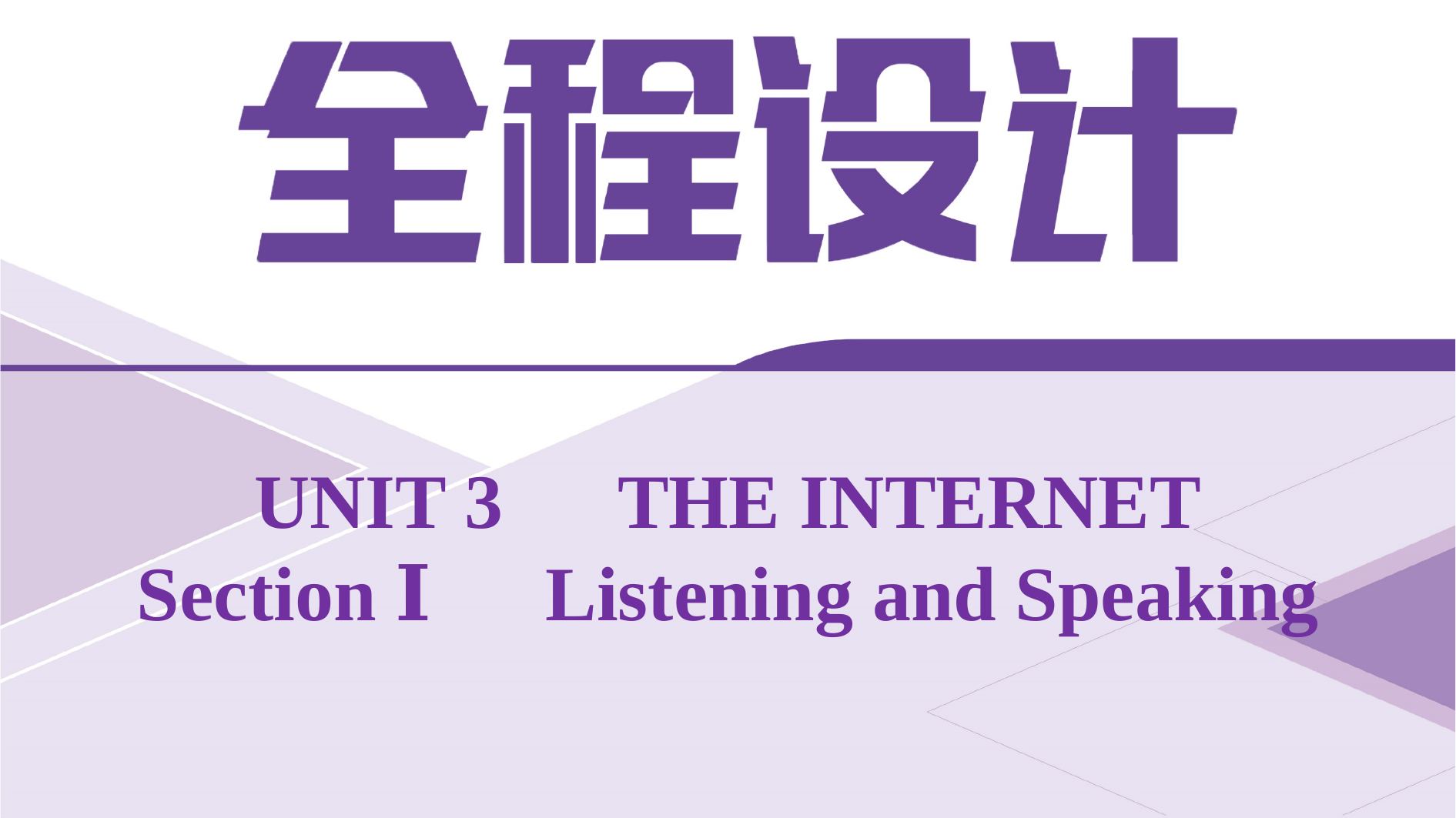

UNIT 3　THE INTERNET
Section Ⅰ　Listening and Speaking